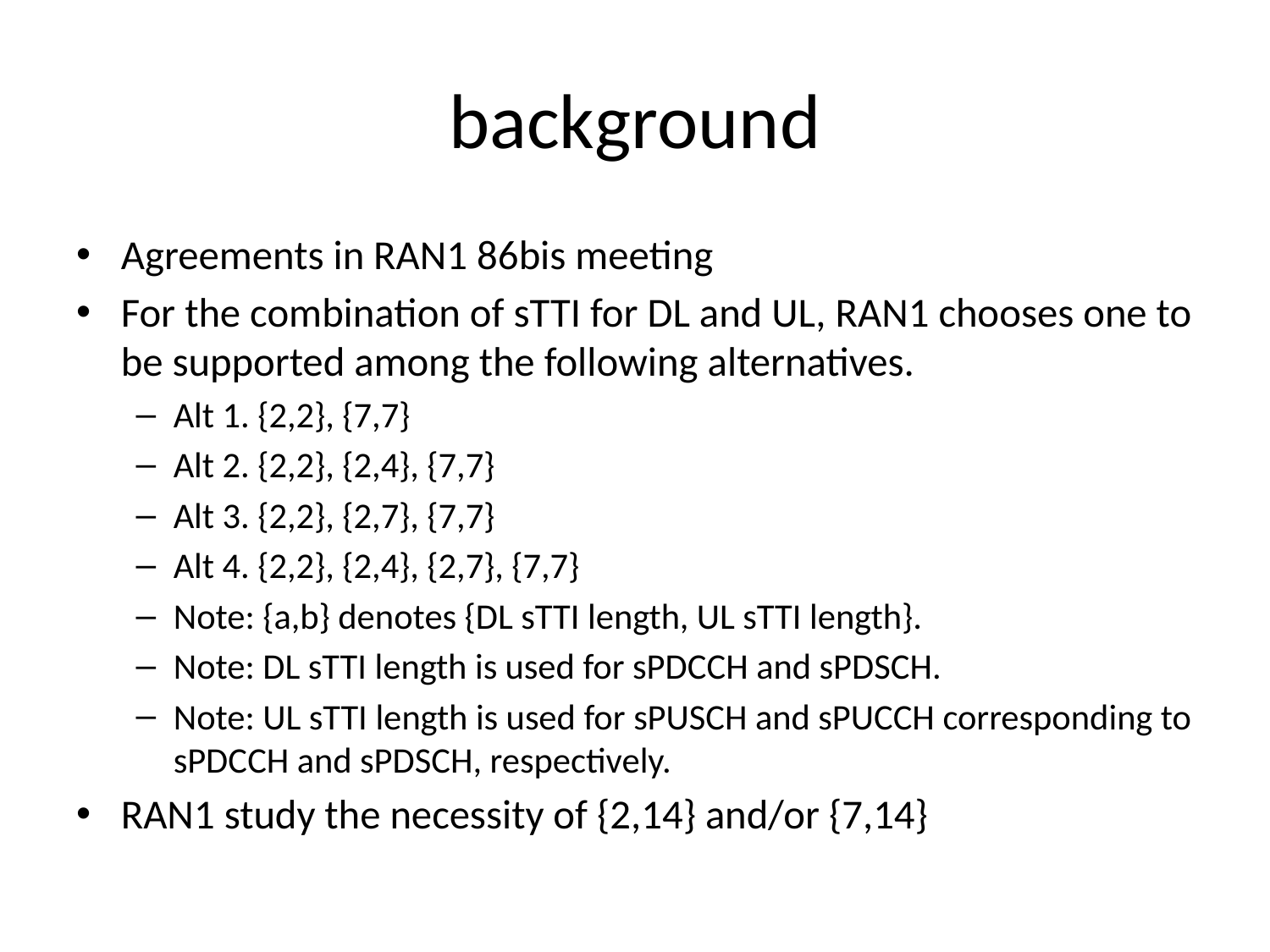

# background
Agreements in RAN1 86bis meeting
For the combination of sTTI for DL and UL, RAN1 chooses one to be supported among the following alternatives.
Alt 1. {2,2}, {7,7}
Alt 2. {2,2}, {2,4}, {7,7}
Alt 3. {2,2}, {2,7}, {7,7}
Alt 4. {2,2}, {2,4}, {2,7}, {7,7}
Note: {a,b} denotes {DL sTTI length, UL sTTI length}.
Note: DL sTTI length is used for sPDCCH and sPDSCH.
Note: UL sTTI length is used for sPUSCH and sPUCCH corresponding to sPDCCH and sPDSCH, respectively.
RAN1 study the necessity of {2,14} and/or {7,14}